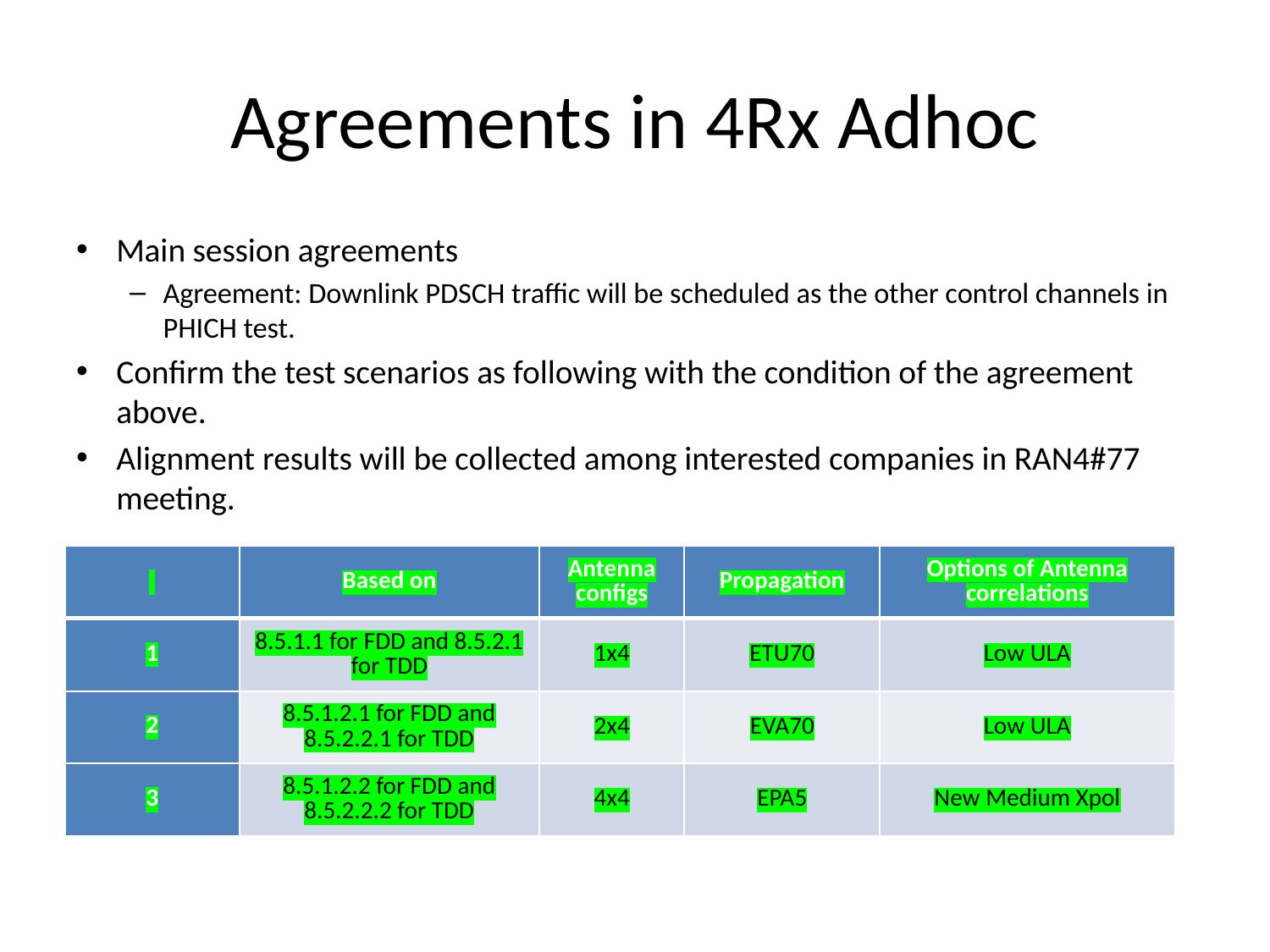

# Agreements in 4Rx Adhoc
Main session agreements
Agreement: Downlink PDSCH traffic will be scheduled as the other control channels in PHICH test.
Confirm the test scenarios as following with the condition of the agreement above.
Alignment results will be collected among interested companies in RAN4#77 meeting.

|  | Based on | Antenna configs | Propagation | Options of Antenna correlations |
| --- | --- | --- | --- | --- |
| 1 | 8.5.1.1 for FDD and 8.5.2.1 for TDD | 1x4 | ETU70 | Low ULA |
| 2 | 8.5.1.2.1 for FDD and 8.5.2.2.1 for TDD | 2x4 | EVA70 | Low ULA |
| 3 | 8.5.1.2.2 for FDD and 8.5.2.2.2 for TDD | 4x4 | EPA5 | New Medium Xpol |